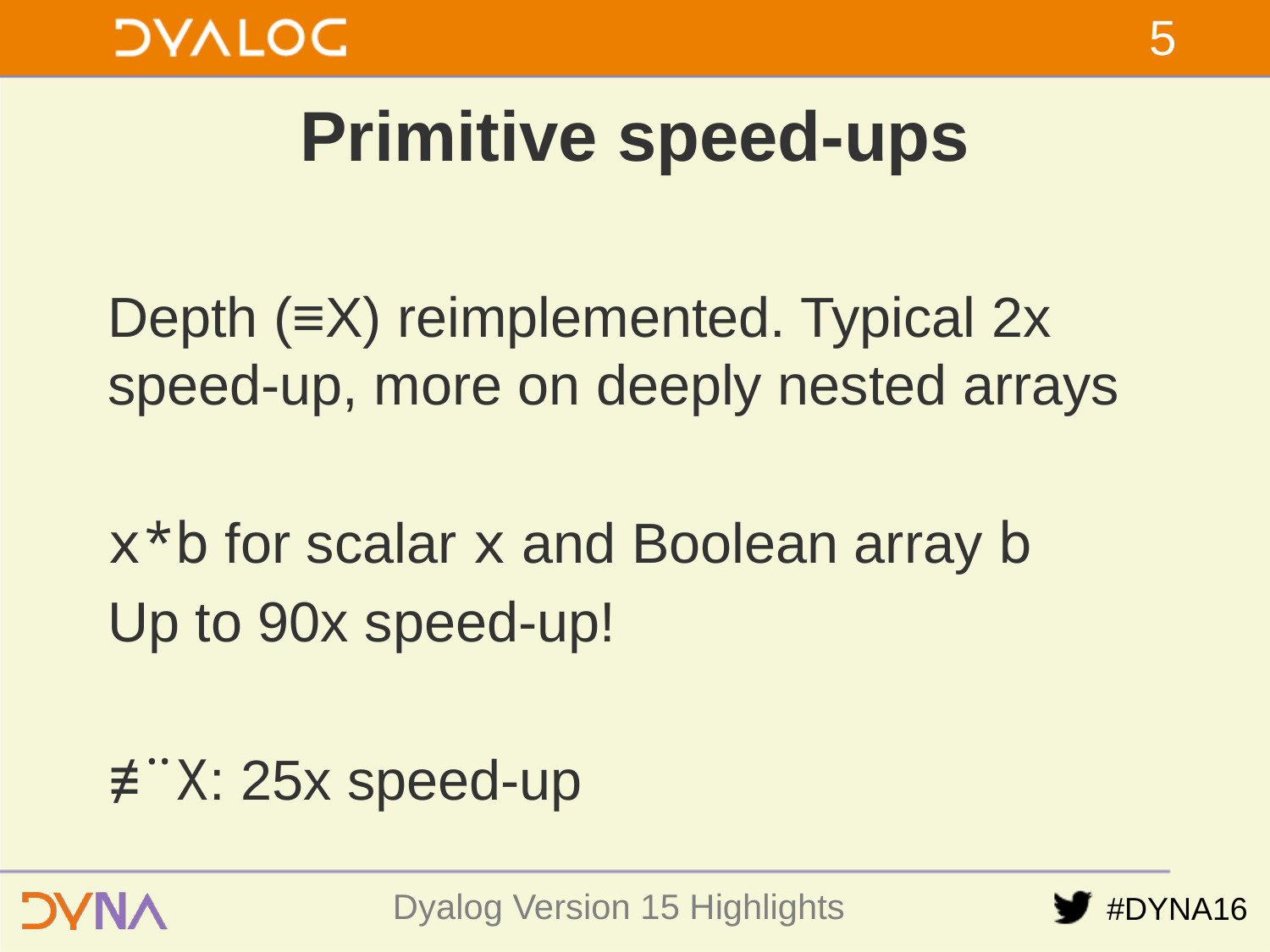

5
# Primitive speed-ups
Depth (≡X) reimplemented. Typical 2x speed-up, more on deeply nested arrays

x*b for scalar x and Boolean array b
Up to 90x speed-up!

≢¨X: 25x speed-up
Dyalog Version 15 Highlights